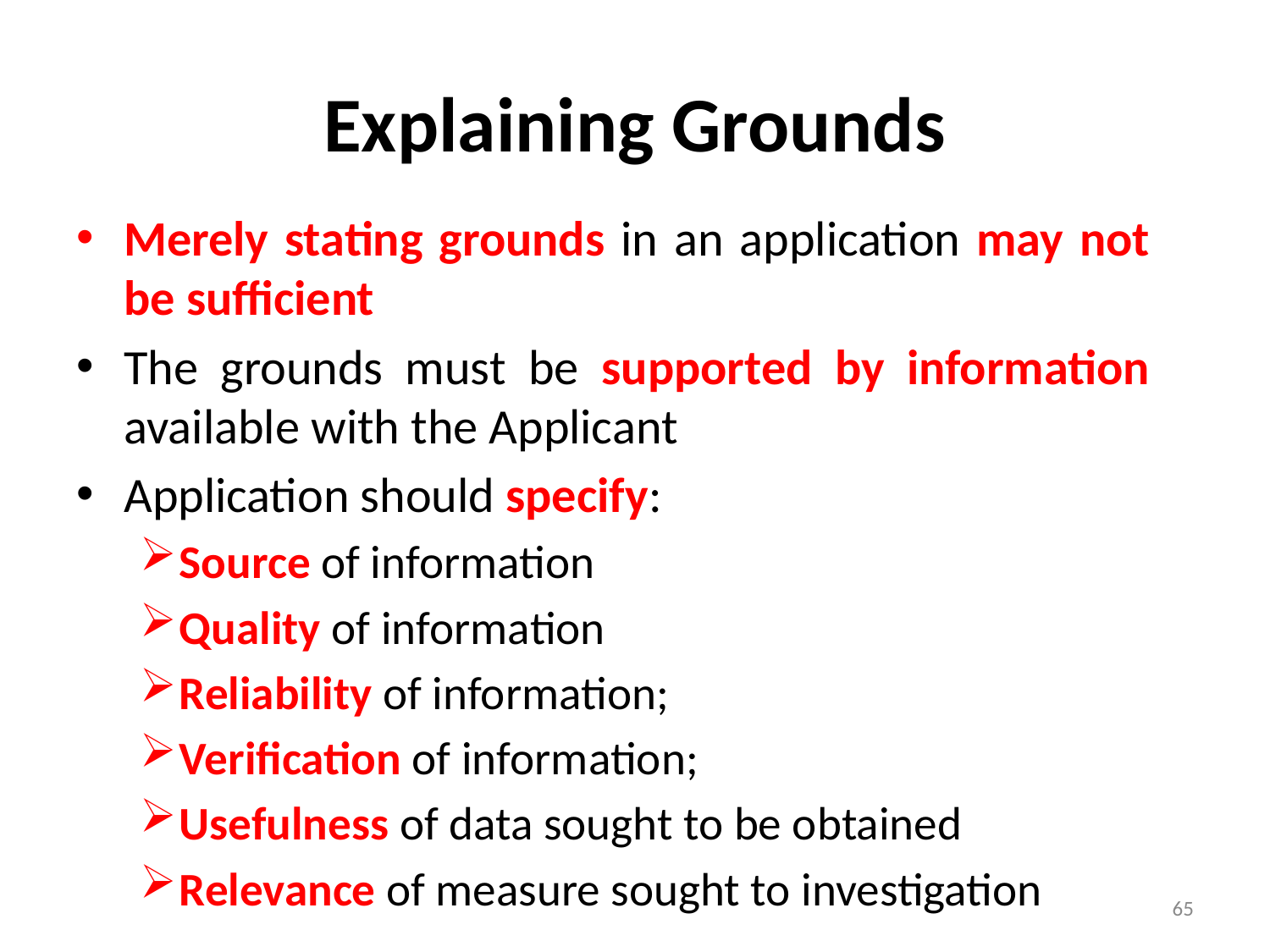

# Explaining Grounds
Merely stating grounds in an application may not be sufficient
The grounds must be supported by information available with the Applicant
Application should specify:
Source of information
Quality of information
Reliability of information;
Verification of information;
Usefulness of data sought to be obtained
Relevance of measure sought to investigation
65